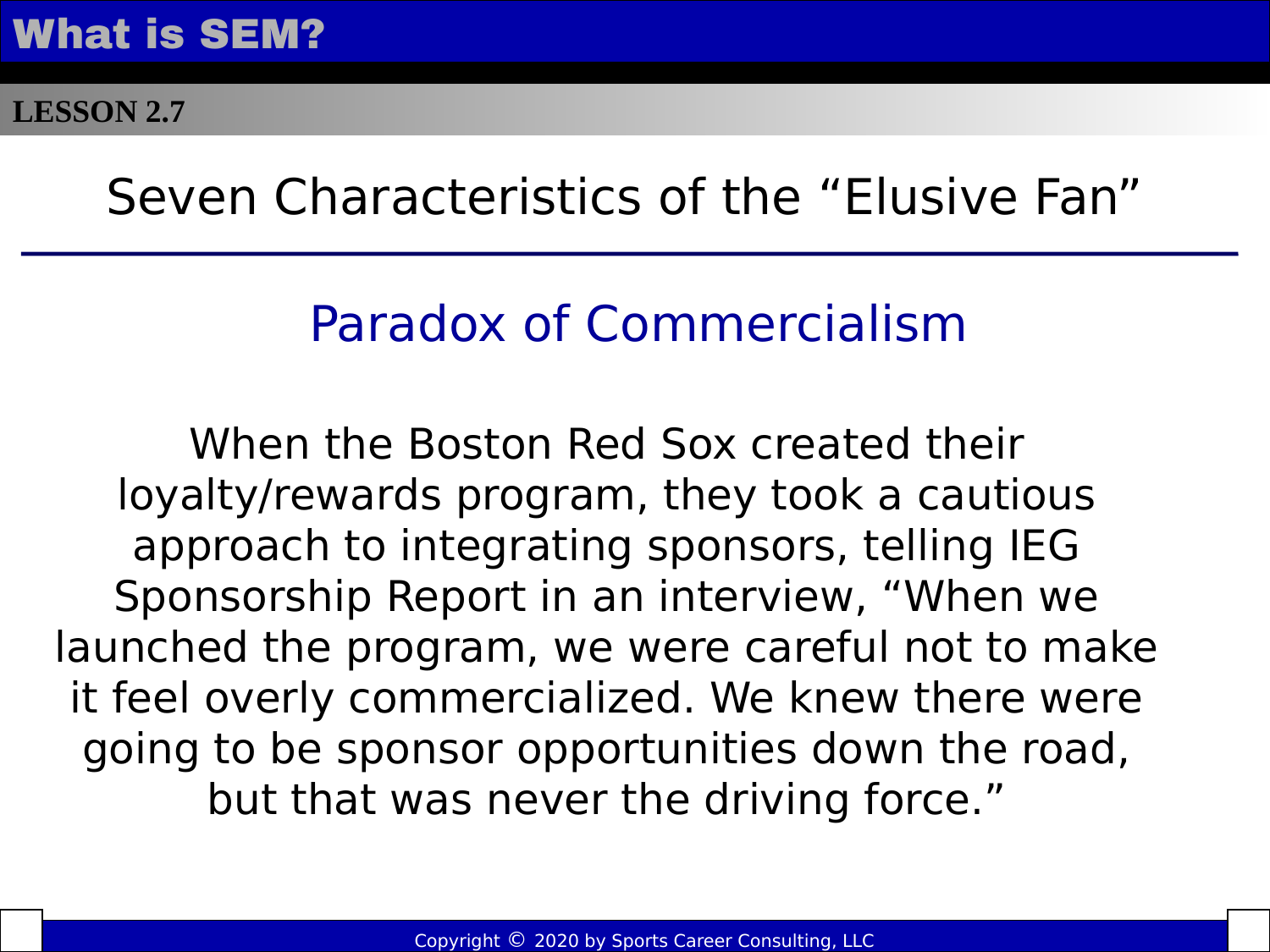

What is SEM?
LESSON 2.7
Seven Characteristics of the “Elusive Fan”

Paradox of Commercialism
When the Boston Red Sox created their loyalty/rewards program, they took a cautious approach to integrating sponsors, telling IEG Sponsorship Report in an interview, “When we launched the program, we were careful not to make it feel overly commercialized. We knew there were going to be sponsor opportunities down the road, but that was never the driving force.”
Copyright © 2020 by Sports Career Consulting, LLC